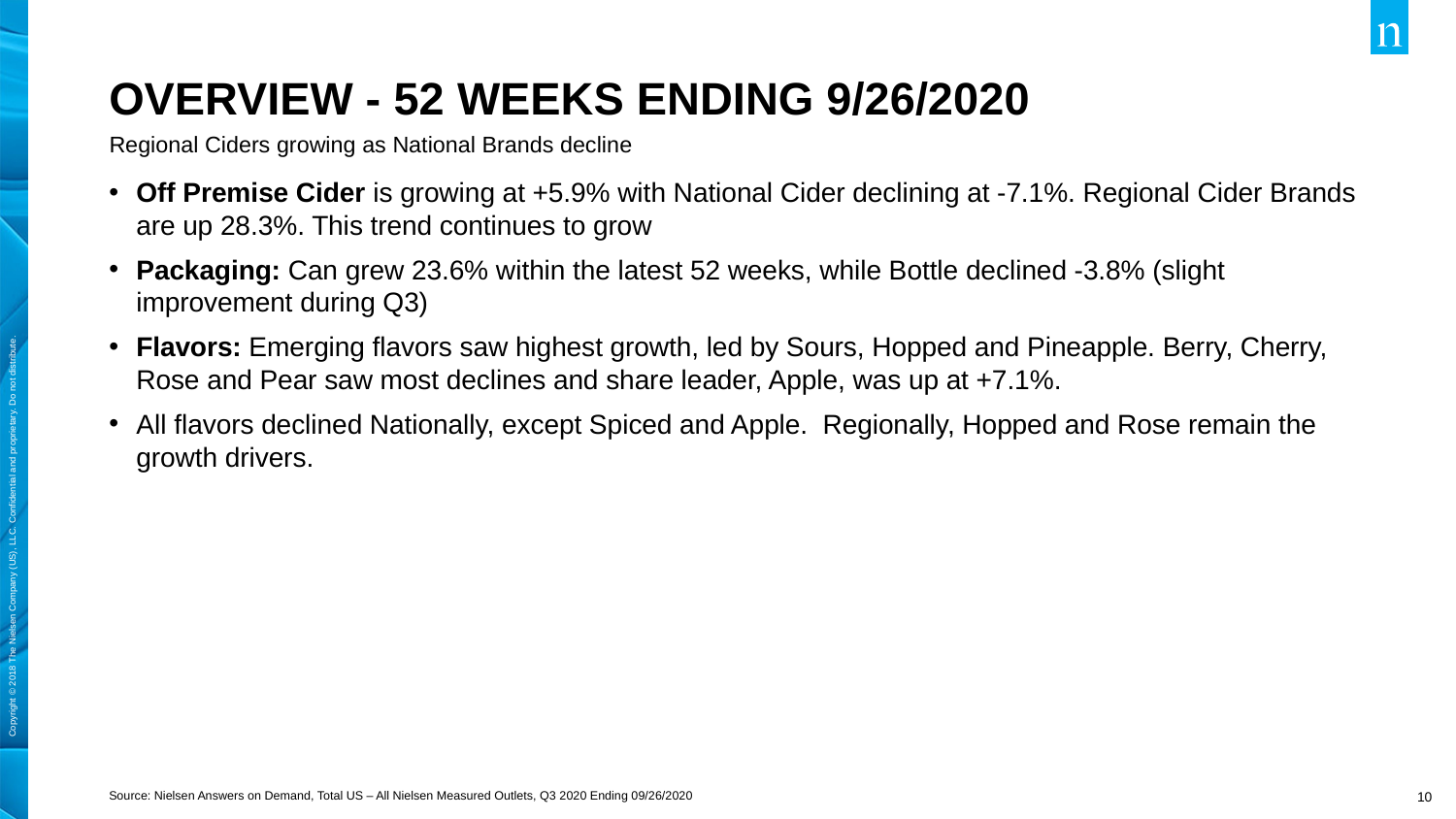

# Overview - 52 weeks ending 9/26/2020
Regional Ciders growing as National Brands decline
Off Premise Cider is growing at +5.9% with National Cider declining at -7.1%. Regional Cider Brands are up 28.3%. This trend continues to grow
Packaging: Can grew 23.6% within the latest 52 weeks, while Bottle declined -3.8% (slight improvement during Q3)
Flavors: Emerging flavors saw highest growth, led by Sours, Hopped and Pineapple. Berry, Cherry, Rose and Pear saw most declines and share leader, Apple, was up at +7.1%.
All flavors declined Nationally, except Spiced and Apple.  Regionally, Hopped and Rose remain the growth drivers.
Source: Nielsen Answers on Demand, Total US – All Nielsen Measured Outlets, Q3 2020 Ending 09/26/2020